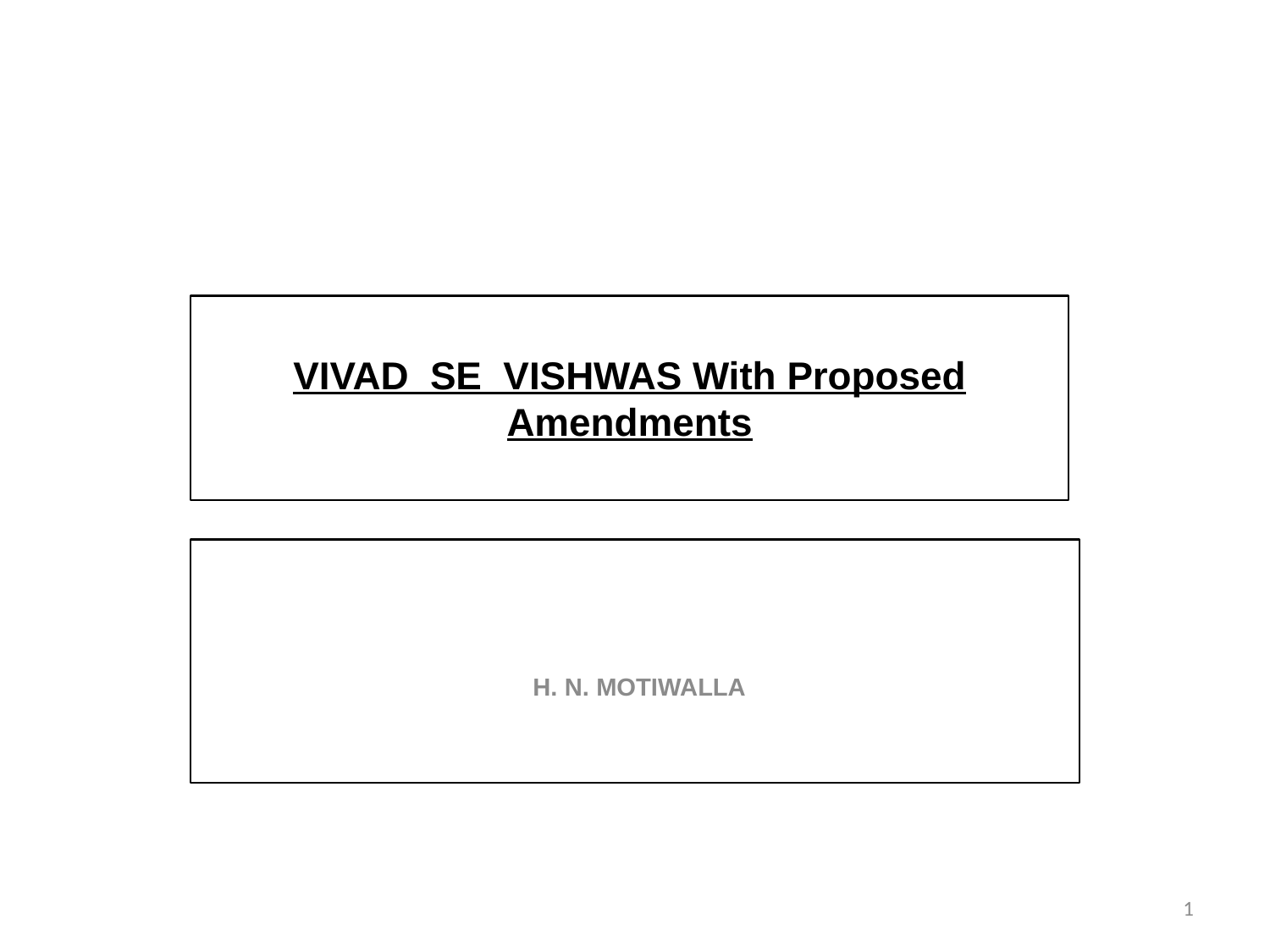

# VIVAD  SE  VISHWAS With Proposed Amendments

 H. N. MOTIWALLA
1